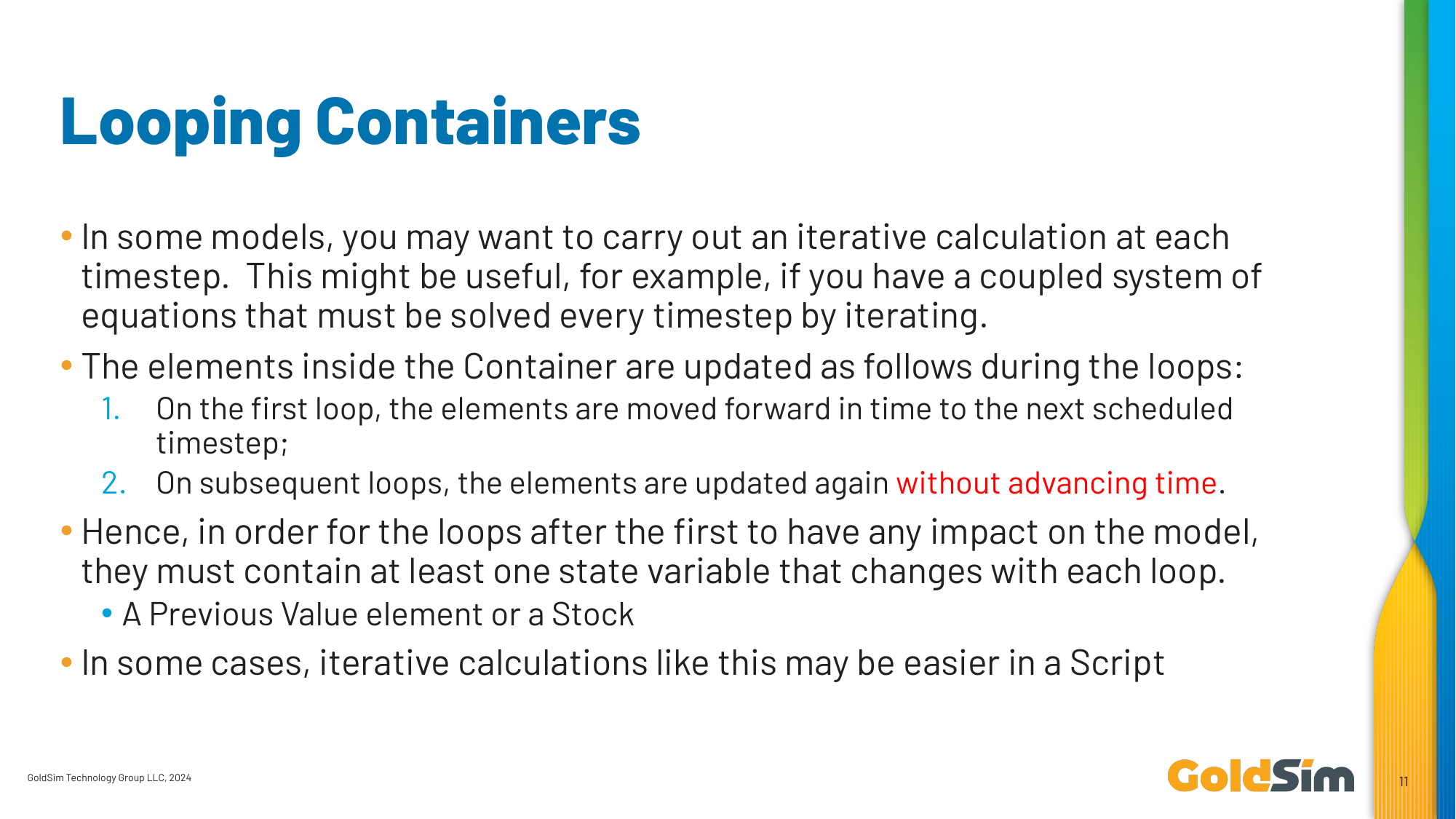

# Looping Containers
In some models, you may want to carry out an iterative calculation at each timestep.  This might be useful, for example, if you have a coupled system of equations that must be solved every timestep by iterating.
The elements inside the Container are updated as follows during the loops:
On the first loop, the elements are moved forward in time to the next scheduled timestep;
On subsequent loops, the elements are updated again without advancing time.
Hence, in order for the loops after the first to have any impact on the model, they must contain at least one state variable that changes with each loop.
A Previous Value element or a Stock
In some cases, iterative calculations like this may be easier in a Script
GoldSim Technology Group LLC, 2024
11